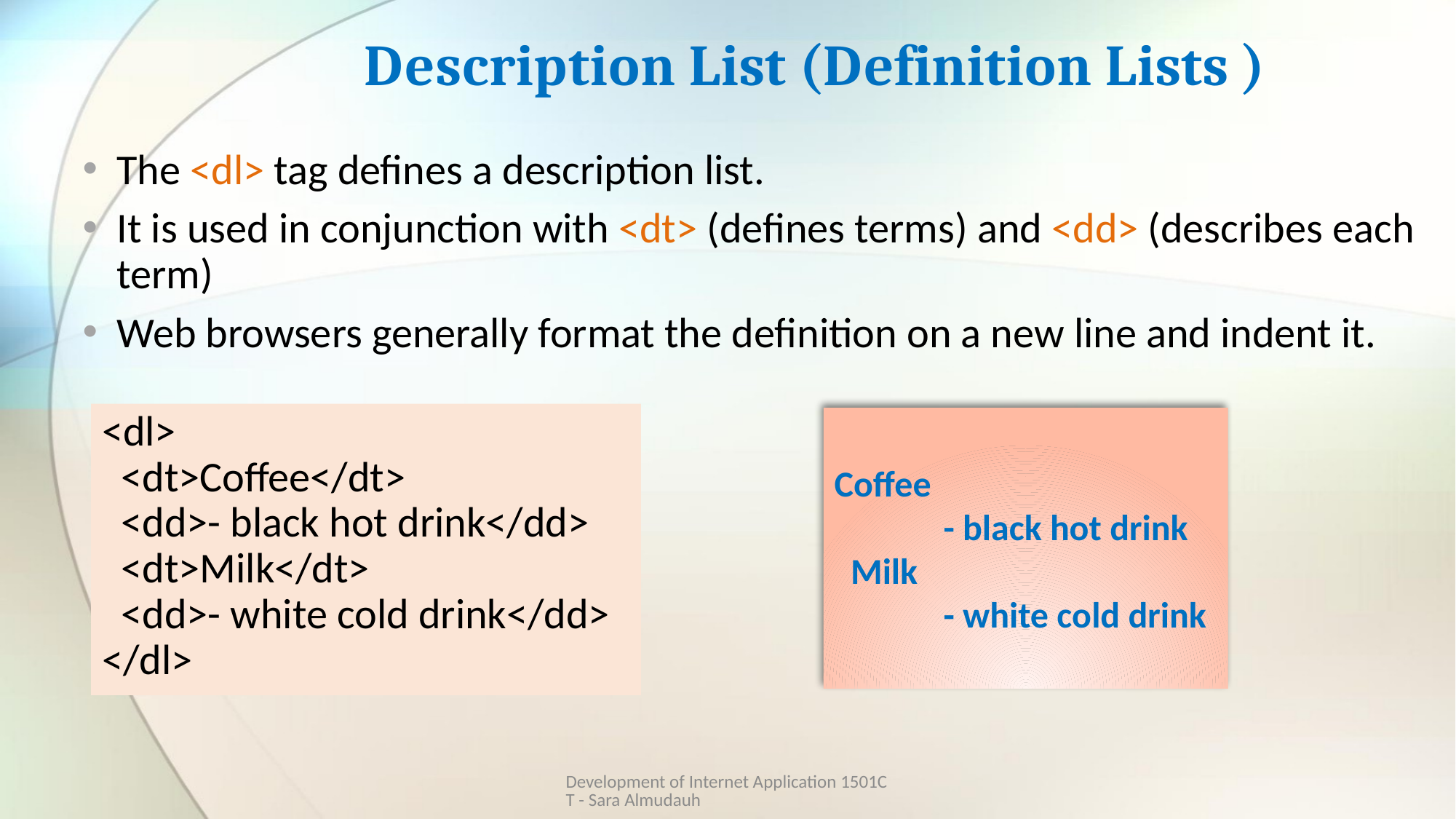

# Description List (Definition Lists )
The <dl> tag defines a description list.
It is used in conjunction with <dt> (defines terms) and <dd> (describes each term)
Web browsers generally format the definition on a new line and indent it.
<dl>
  <dt>Coffee</dt>
  <dd>- black hot drink</dd>
  <dt>Milk</dt>
  <dd>- white cold drink</dd>
</dl>

Coffee
   	- black hot drink
  Milk
  	- white cold drink
Development of Internet Application 1501CT - Sara Almudauh